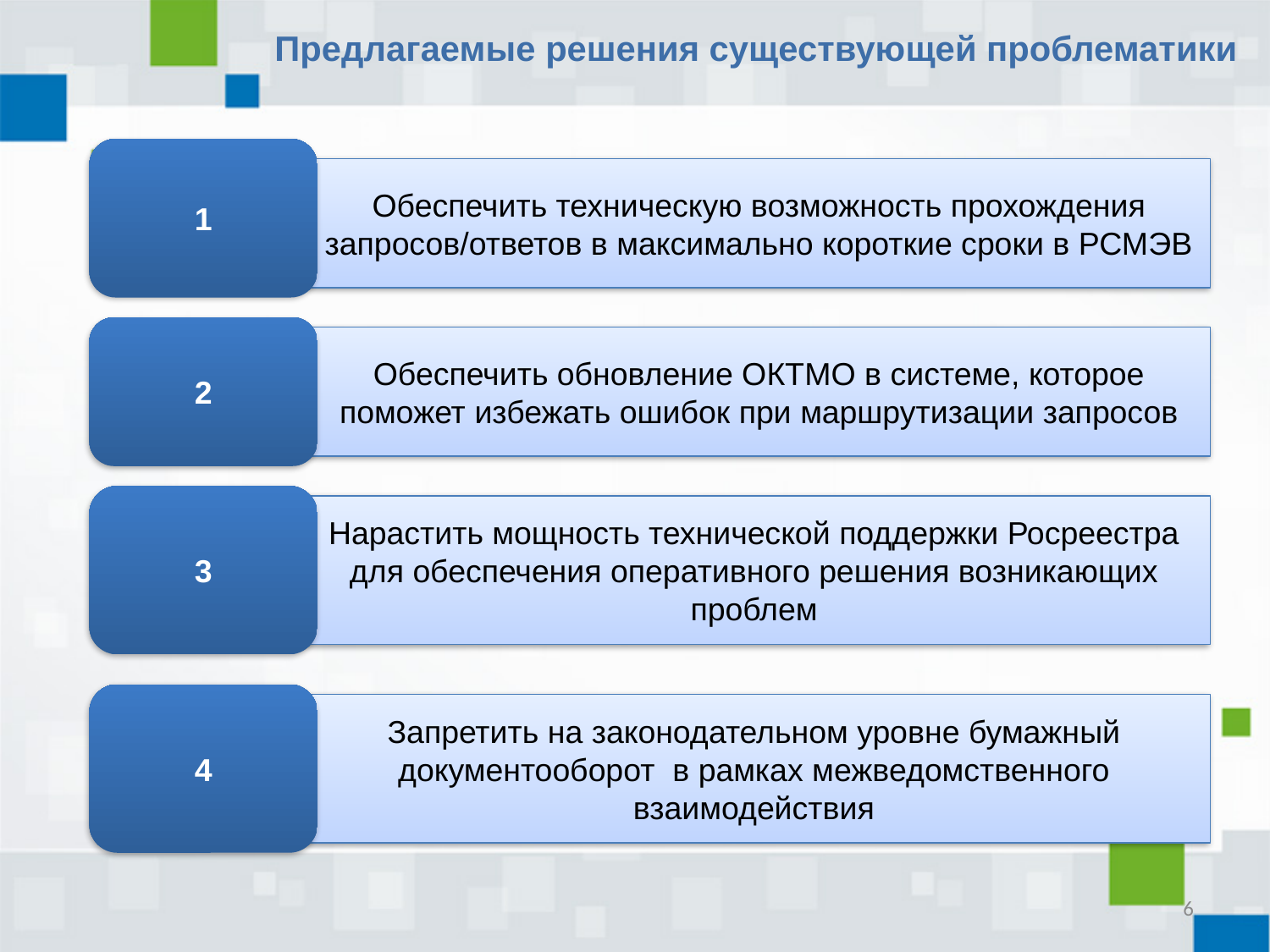

#
Предлагаемые решения существующей проблематики
1
Обеспечить техническую возможность прохождения запросов/ответов в максимально короткие сроки в РСМЭВ
2
Обеспечить обновление ОКТМО в системе, которое поможет избежать ошибок при маршрутизации запросов
3
Нарастить мощность технической поддержки Росреестра для обеспечения оперативного решения возникающих проблем
4
Запретить на законодательном уровне бумажный документооборот  в рамках межведомственного взаимодействия
6